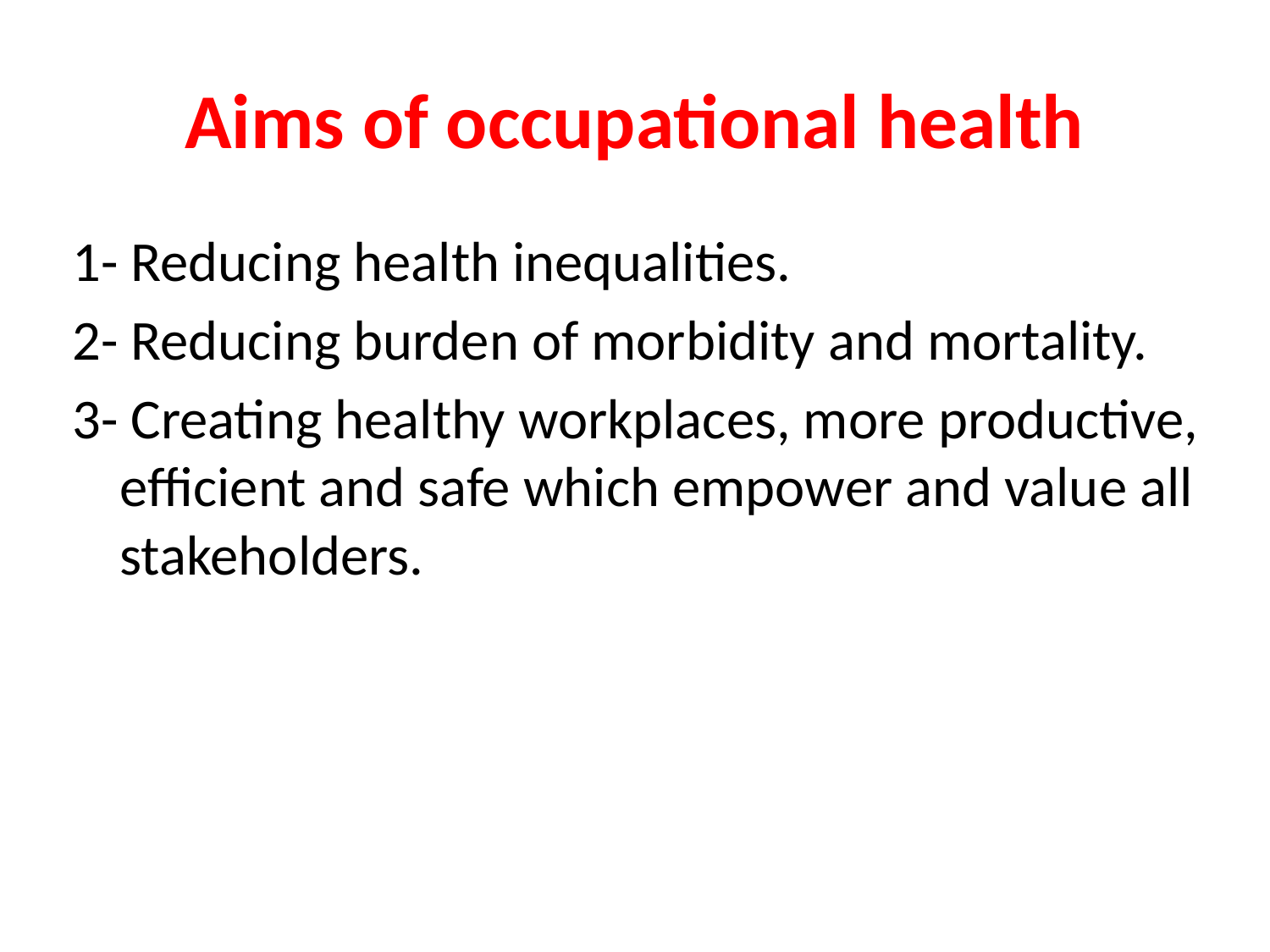

# Aims of occupational health
1- Reducing health inequalities.
2- Reducing burden of morbidity and mortality.
3- Creating healthy workplaces, more productive, efficient and safe which empower and value all stakeholders.